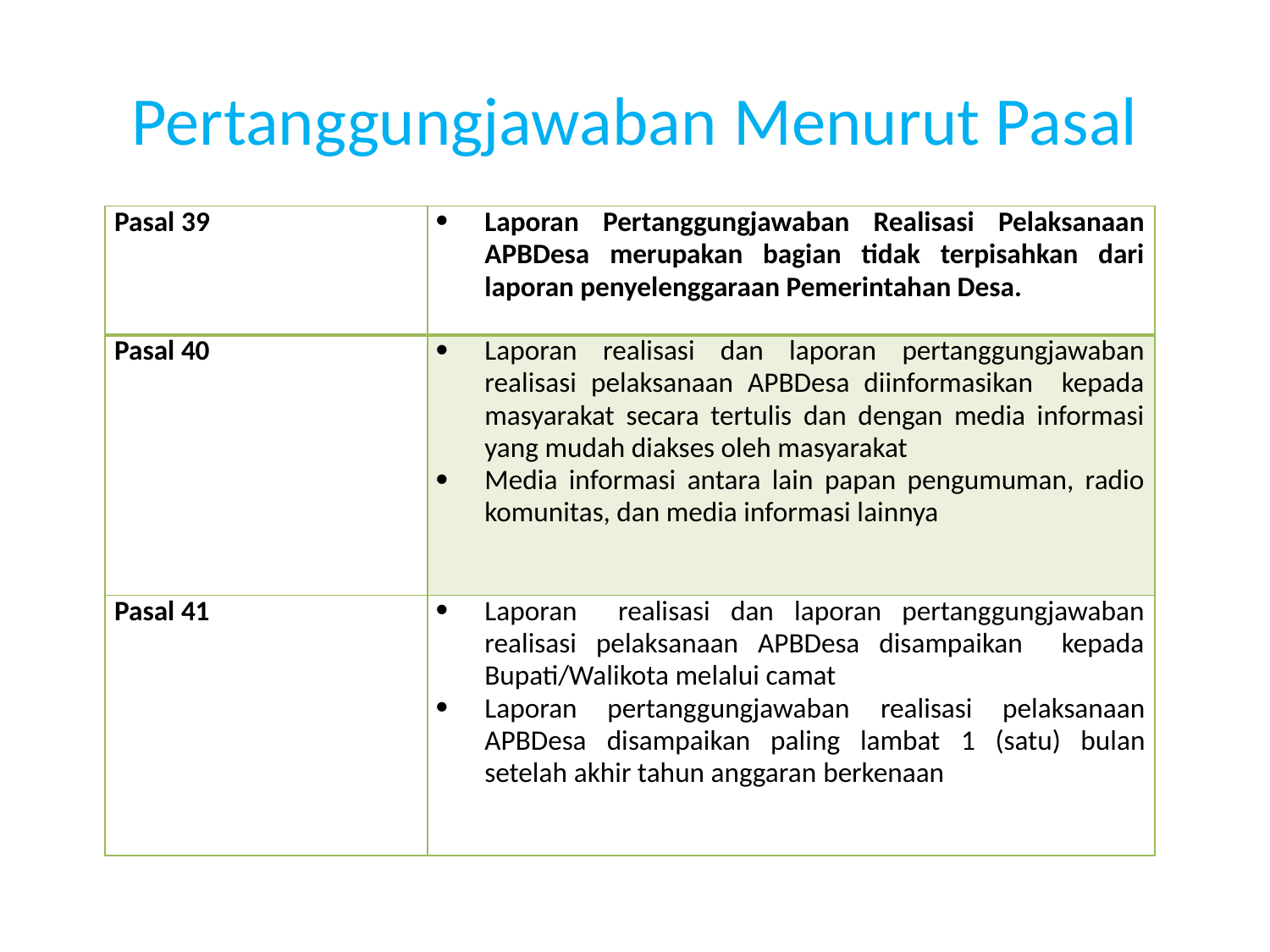

# Pertanggungjawaban Menurut Pasal
| Pasal 39 | Laporan Pertanggungjawaban Realisasi Pelaksanaan APBDesa merupakan bagian tidak terpisahkan dari laporan penyelenggaraan Pemerintahan Desa. |
| --- | --- |
| Pasal 40 | Laporan realisasi dan laporan pertanggungjawaban realisasi pelaksanaan APBDesa diinformasikan kepada masyarakat secara tertulis dan dengan media informasi yang mudah diakses oleh masyarakat Media informasi antara lain papan pengumuman, radio komunitas, dan media informasi lainnya |
| Pasal 41 | Laporan realisasi dan laporan pertanggungjawaban realisasi pelaksanaan APBDesa disampaikan kepada Bupati/Walikota melalui camat Laporan pertanggungjawaban realisasi pelaksanaan APBDesa disampaikan paling lambat 1 (satu) bulan setelah akhir tahun anggaran berkenaan |